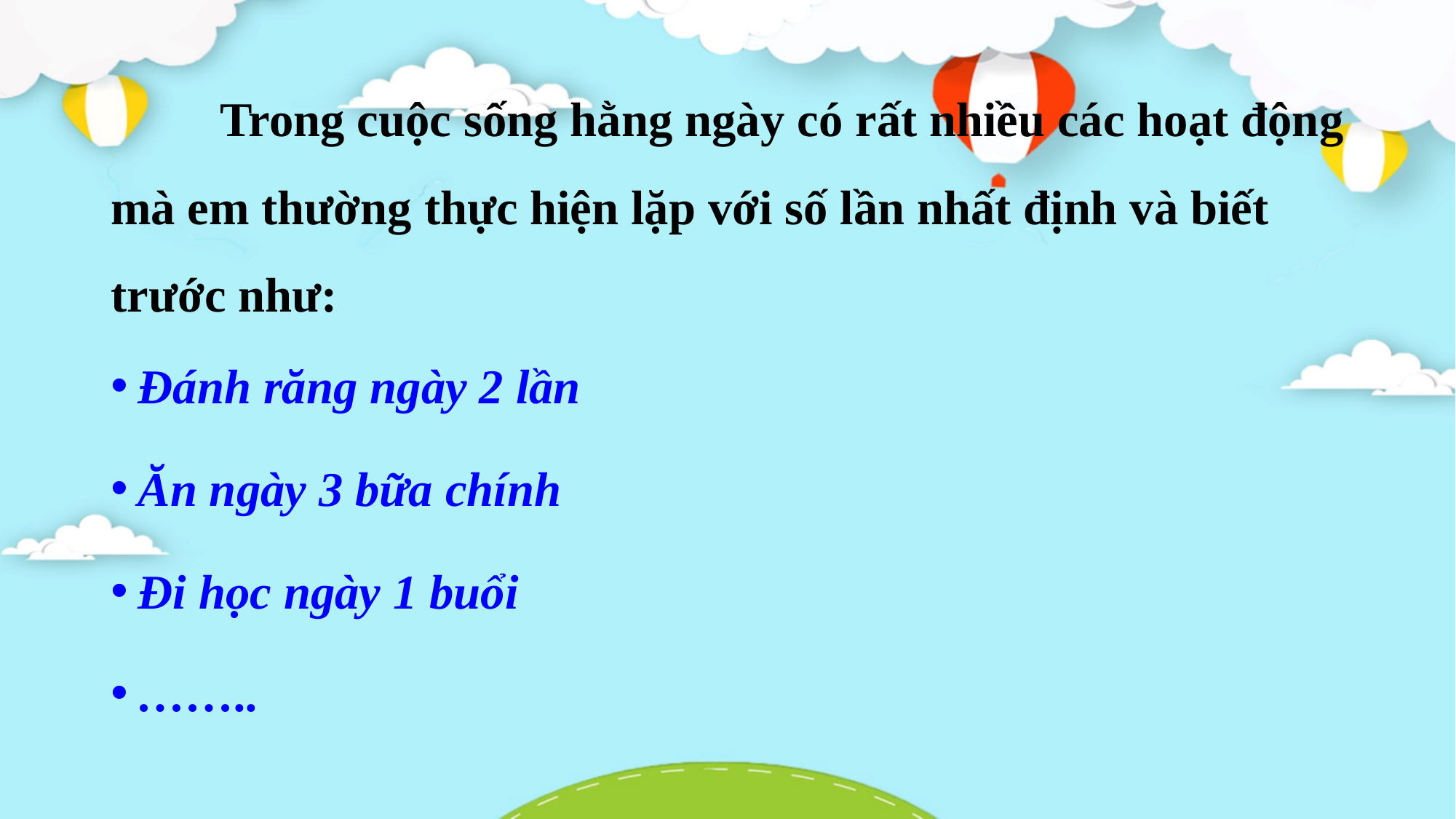

# Trong cuộc sống hằng ngày có rất nhiều các hoạt động mà em thường thực hiện lặp với số lần nhất định và biết trước như:
Đánh răng ngày 2 lần
Ăn ngày 3 bữa chính
Đi học ngày 1 buổi
……..